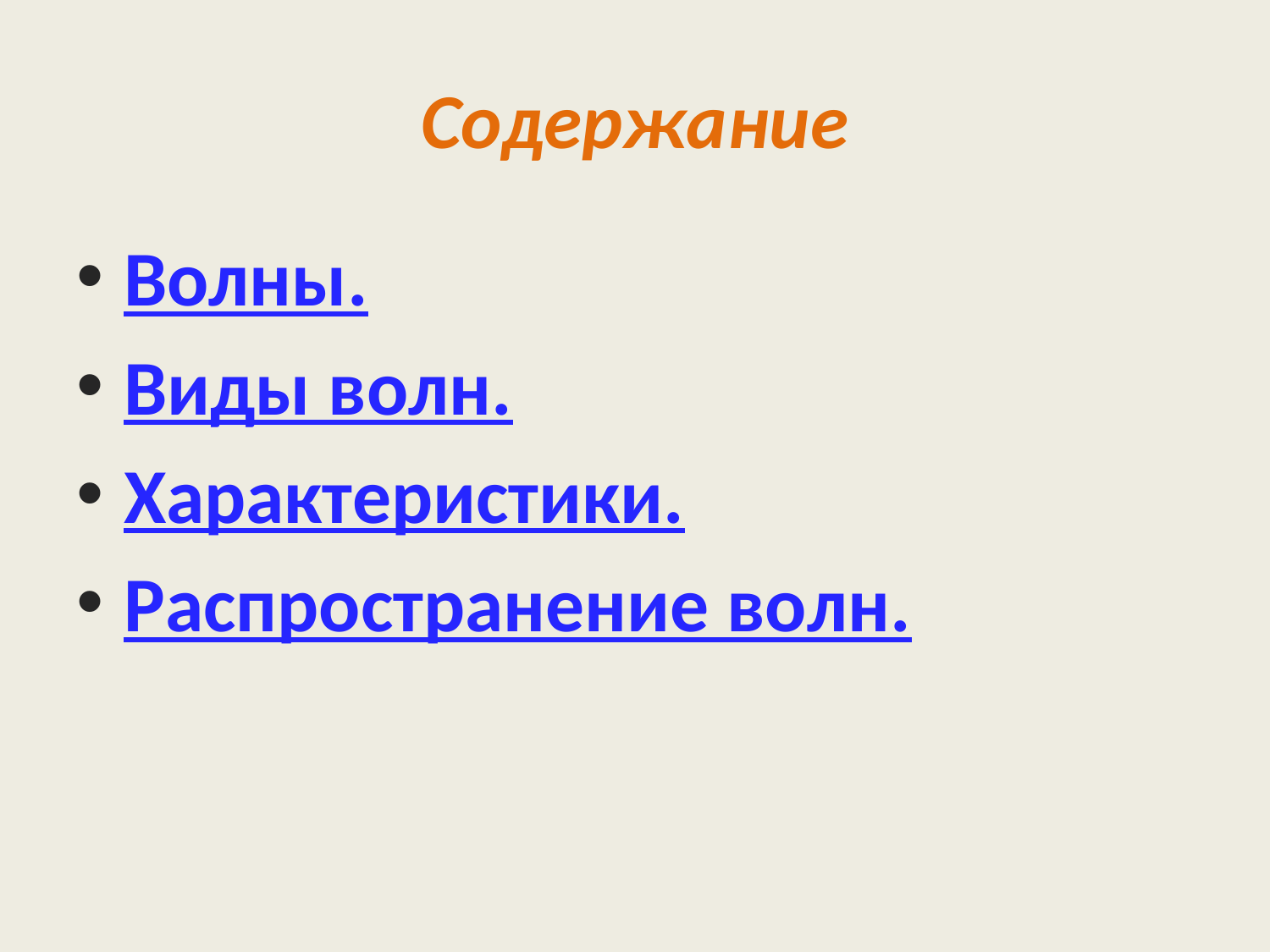

# Содержание
Волны.
Виды волн.
Характеристики.
Распространение волн.